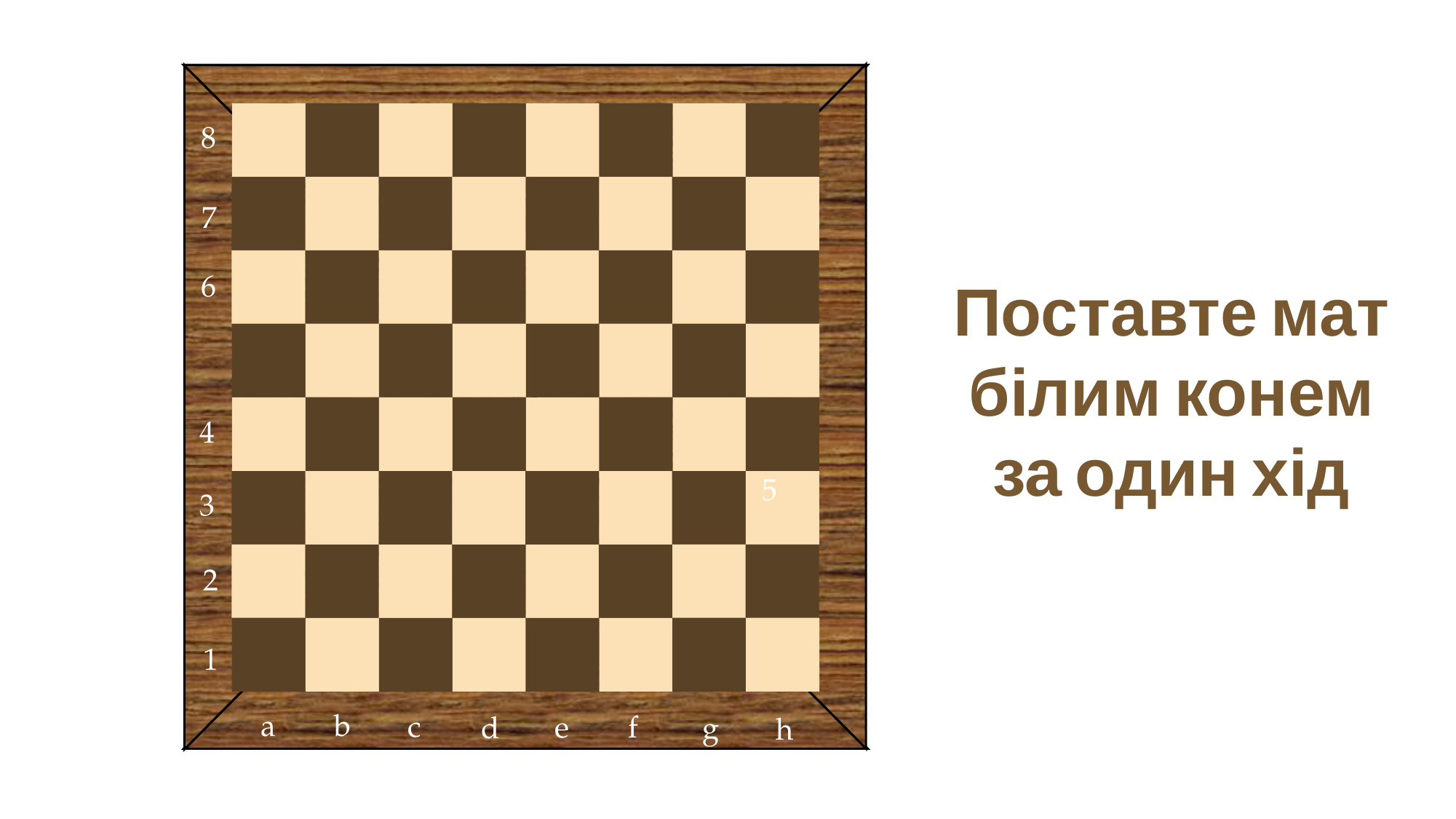

8

7

6
Поставте мат
білим конем
за один хід

4

5

3

2

1
a
b
c
e
f
d
g
h